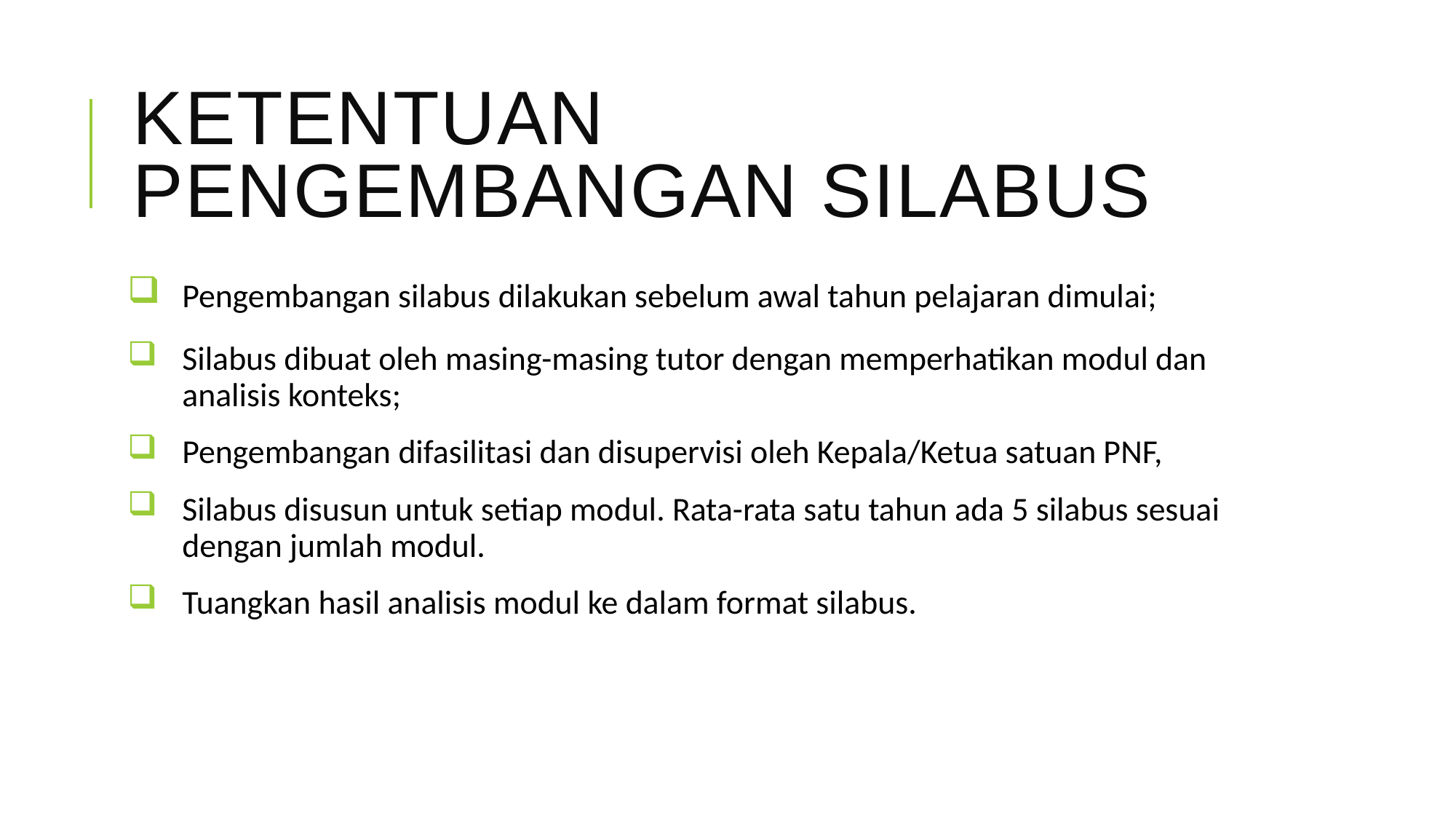

# Ketentuan PENGEMBANGAN SILABUS
Pengembangan silabus dilakukan sebelum awal tahun pelajaran dimulai;
Silabus dibuat oleh masing-masing tutor dengan memperhatikan modul dan analisis konteks;
Pengembangan difasilitasi dan disupervisi oleh Kepala/Ketua satuan PNF,
Silabus disusun untuk setiap modul. Rata-rata satu tahun ada 5 silabus sesuai dengan jumlah modul.
Tuangkan hasil analisis modul ke dalam format silabus.